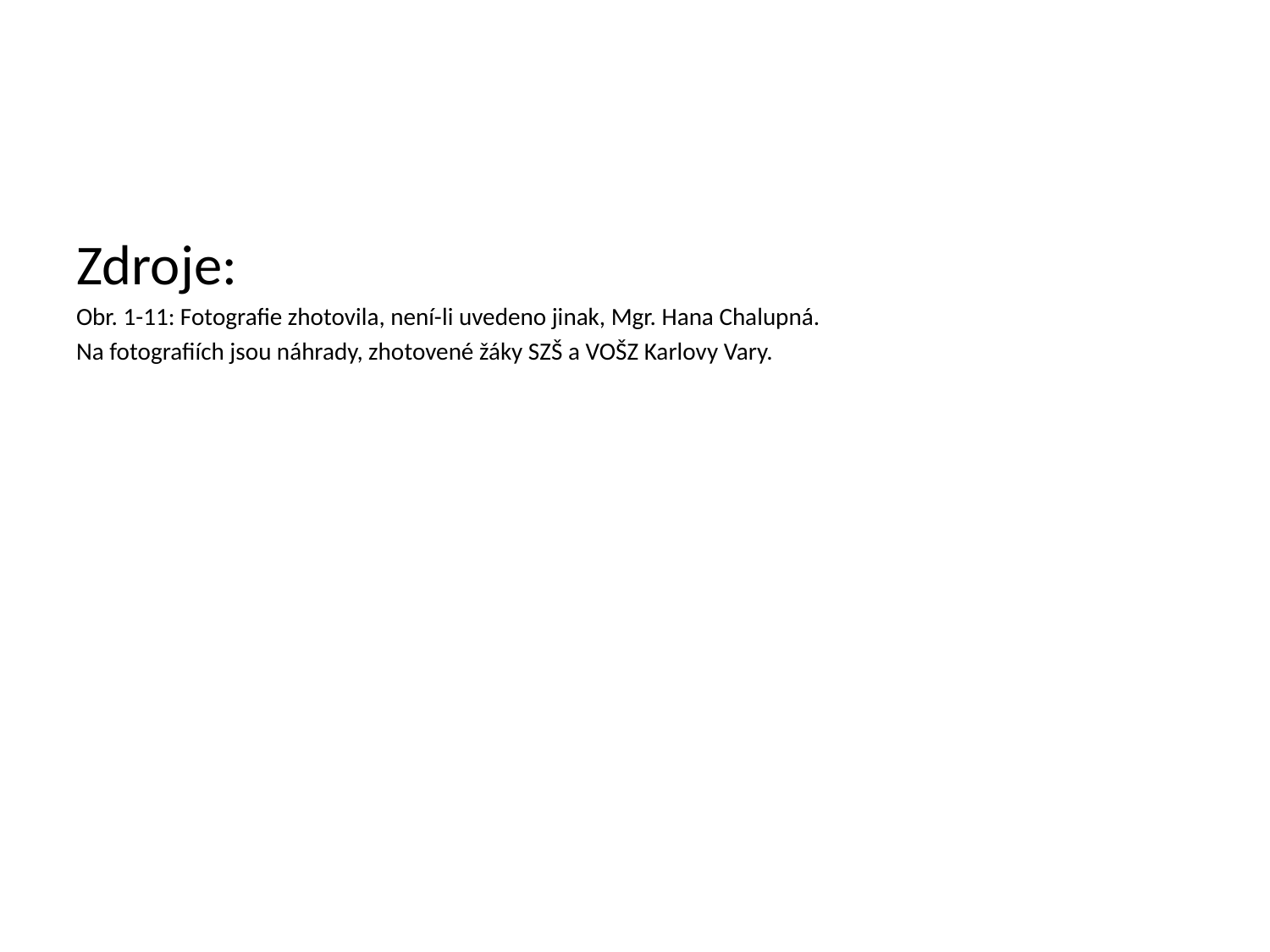

#
Zdroje:
Obr. 1-11: Fotografie zhotovila, není-li uvedeno jinak, Mgr. Hana Chalupná.
Na fotografiích jsou náhrady, zhotovené žáky SZŠ a VOŠZ Karlovy Vary.